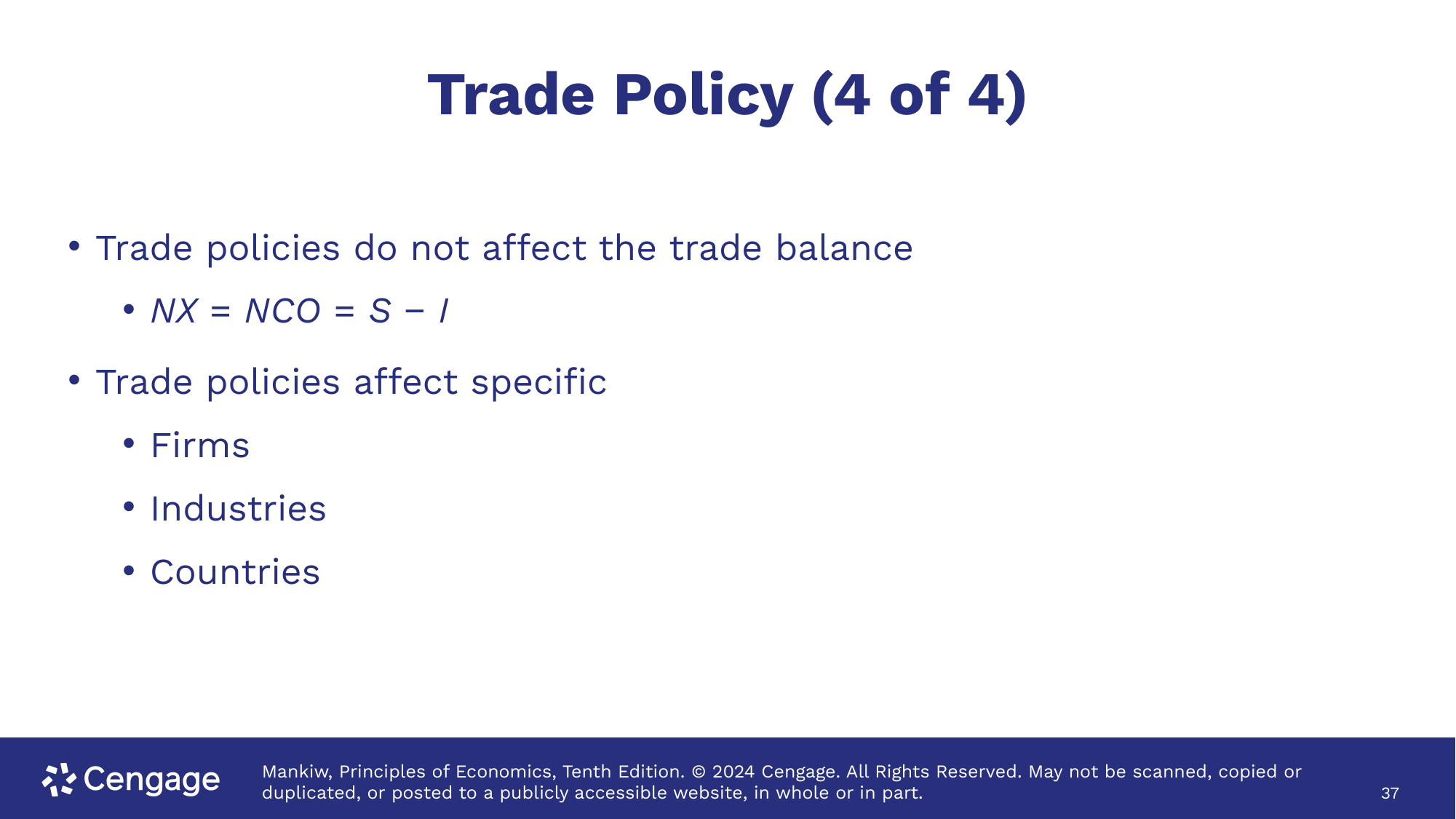

# Trade Policy (4 of 4)
Trade policies do not affect the trade balance
NX = NCO = S − I
Trade policies affect specific
Firms
Industries
Countries